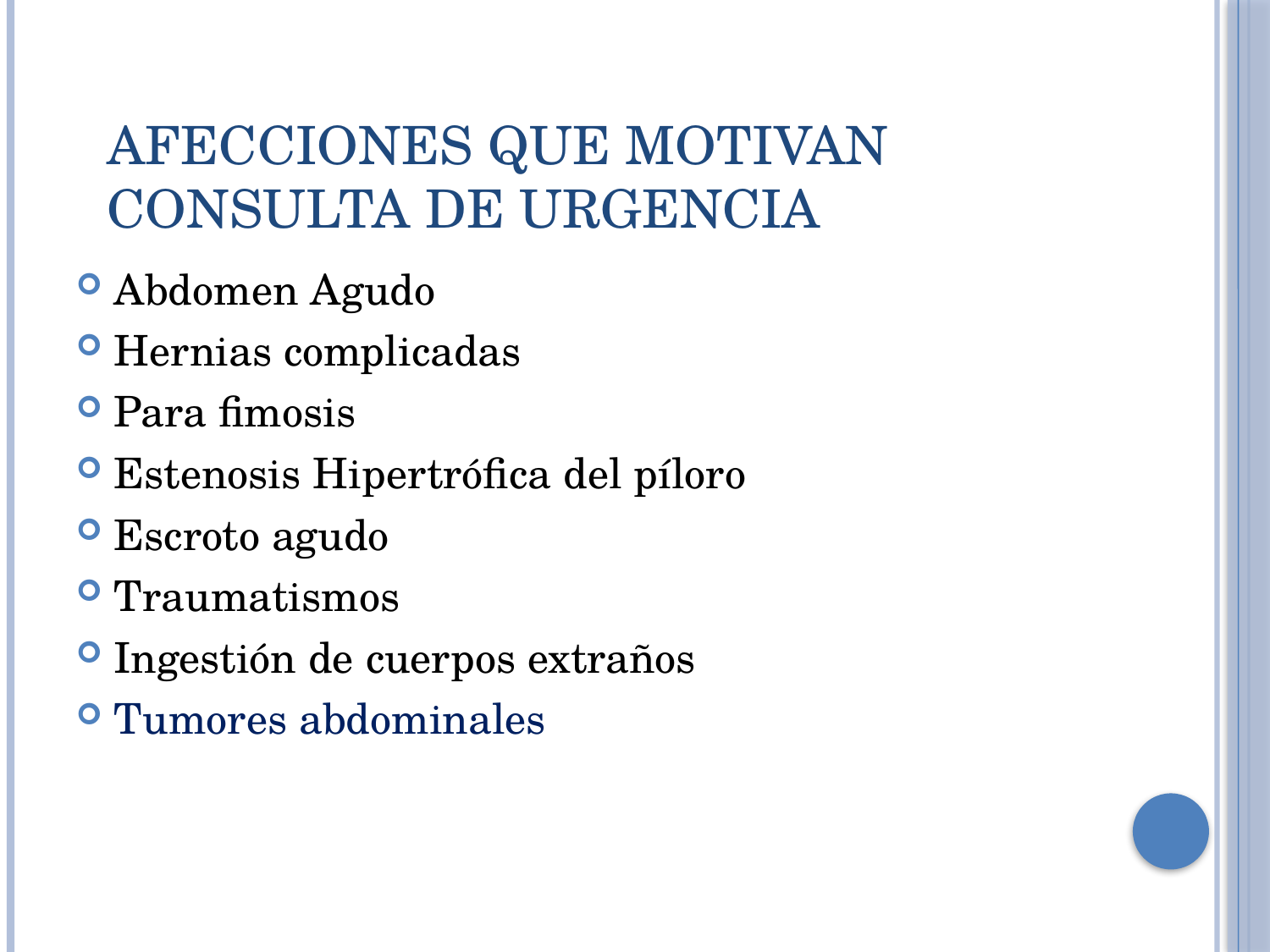

# Afecciones que motivan consulta de urgencia
Abdomen Agudo
Hernias complicadas
Para fimosis
Estenosis Hipertrófica del píloro
Escroto agudo
Traumatismos
Ingestión de cuerpos extraños
Tumores abdominales